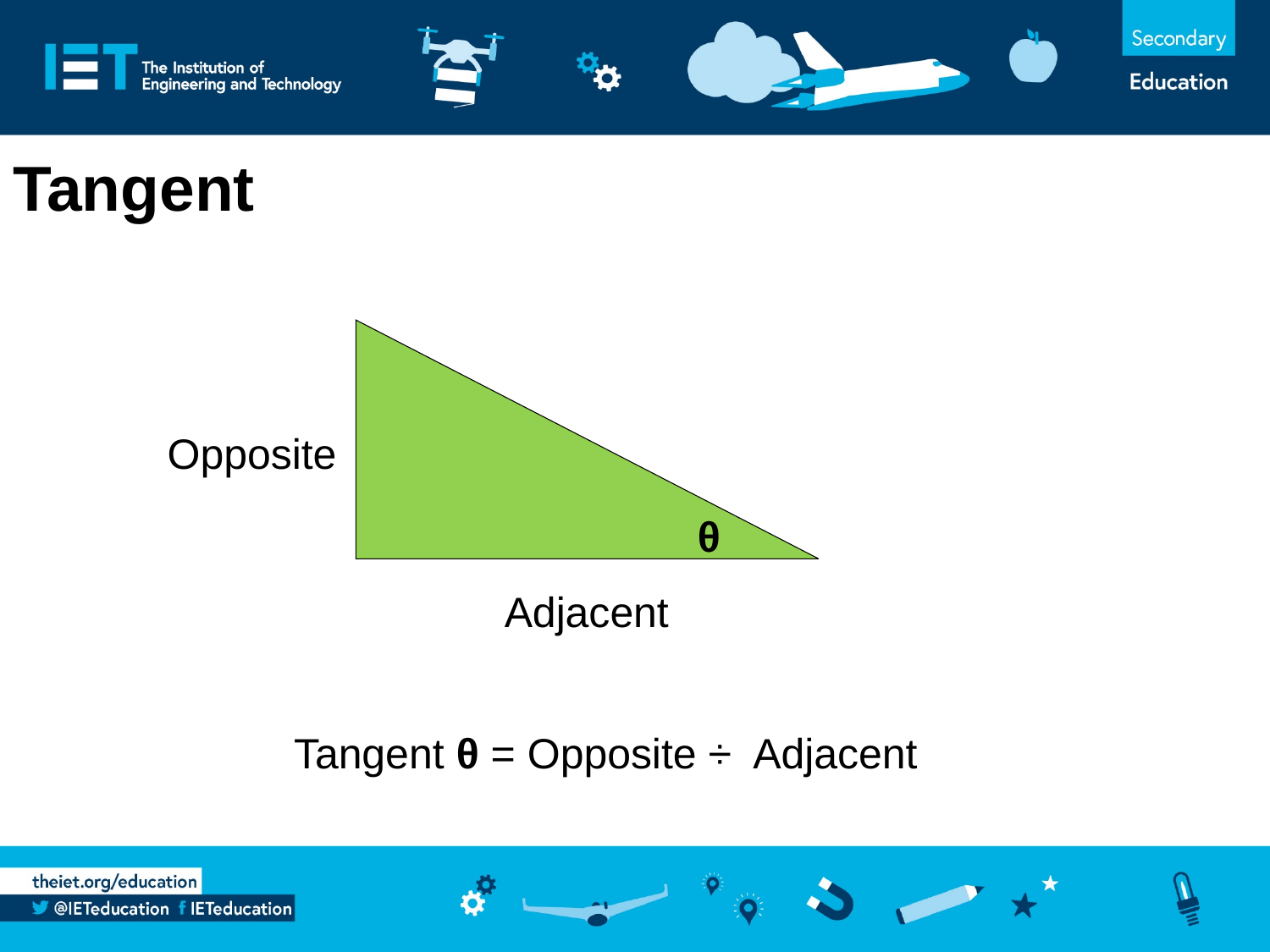

# Tangent

Opposite
θ

Adjacent
Tangent θ = Opposite ÷  Adjacent